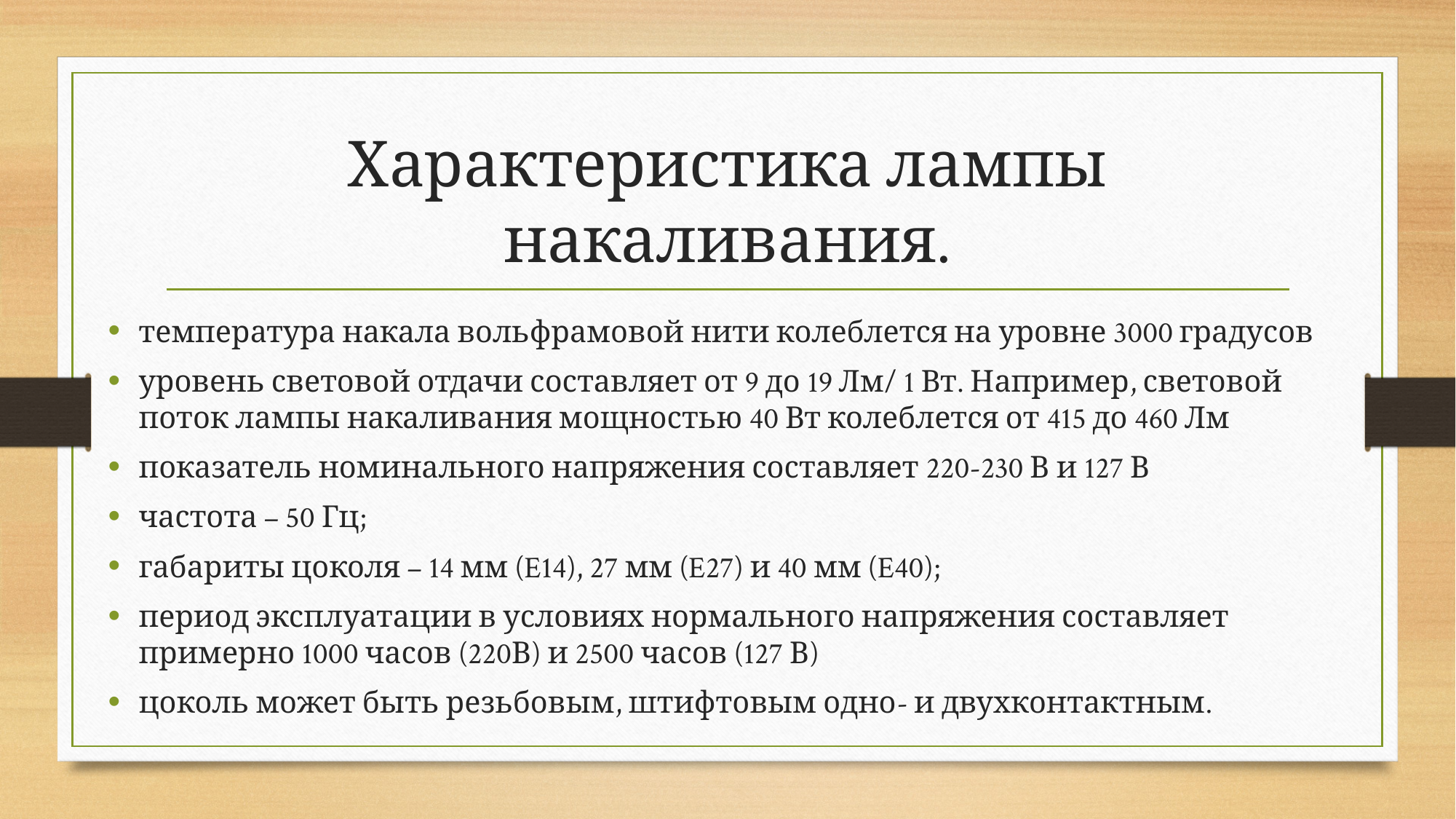

# Характеристика лампы накаливания.
температура накала вольфрамовой нити колеблется на уровне 3000 градусов
уровень световой отдачи составляет от 9 до 19 Лм/ 1 Вт. Например, световой поток лампы накаливания мощностью 40 Вт колеблется от 415 до 460 Лм
показатель номинального напряжения составляет 220-230 В и 127 В
частота – 50 Гц;
габариты цоколя – 14 мм (E14), 27 мм (E27) и 40 мм (E40);
период эксплуатации в условиях нормального напряжения составляет примерно 1000 часов (220В) и 2500 часов (127 В)
цоколь может быть резьбовым, штифтовым одно- и двухконтактным.